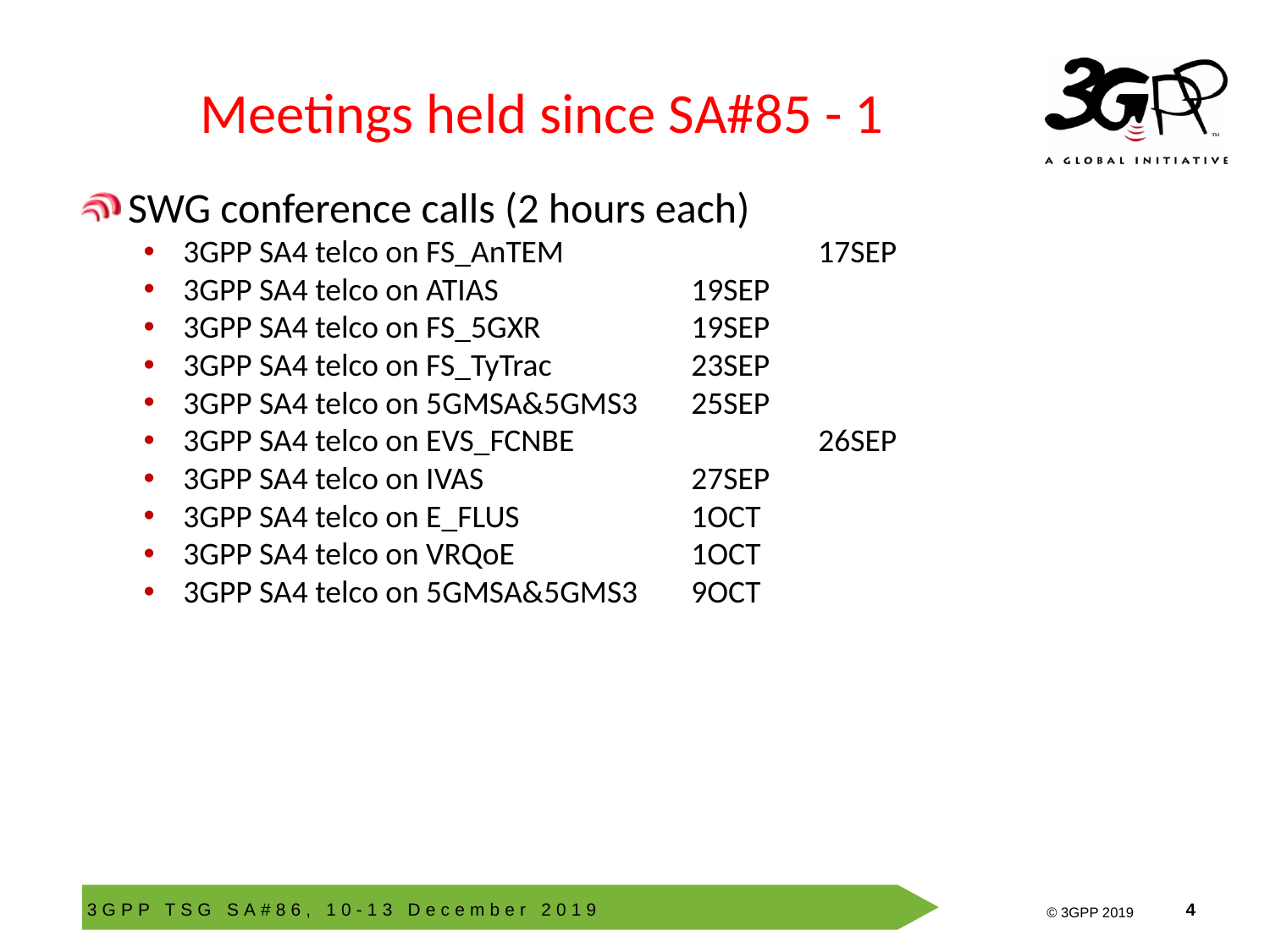

# Meetings held since SA#85 - 1
SWG conference calls (2 hours each)
3GPP SA4 telco on FS_AnTEM 		17SEP
3GPP SA4 telco on ATIAS		19SEP
3GPP SA4 telco on FS_5GXR 		19SEP
3GPP SA4 telco on FS_TyTrac		23SEP
3GPP SA4 telco on 5GMSA&5GMS3	25SEP
3GPP SA4 telco on EVS_FCNBE 		26SEP
3GPP SA4 telco on IVAS 		27SEP
3GPP SA4 telco on E_FLUS 		1OCT
3GPP SA4 telco on VRQoE 		1OCT
3GPP SA4 telco on 5GMSA&5GMS3	9OCT